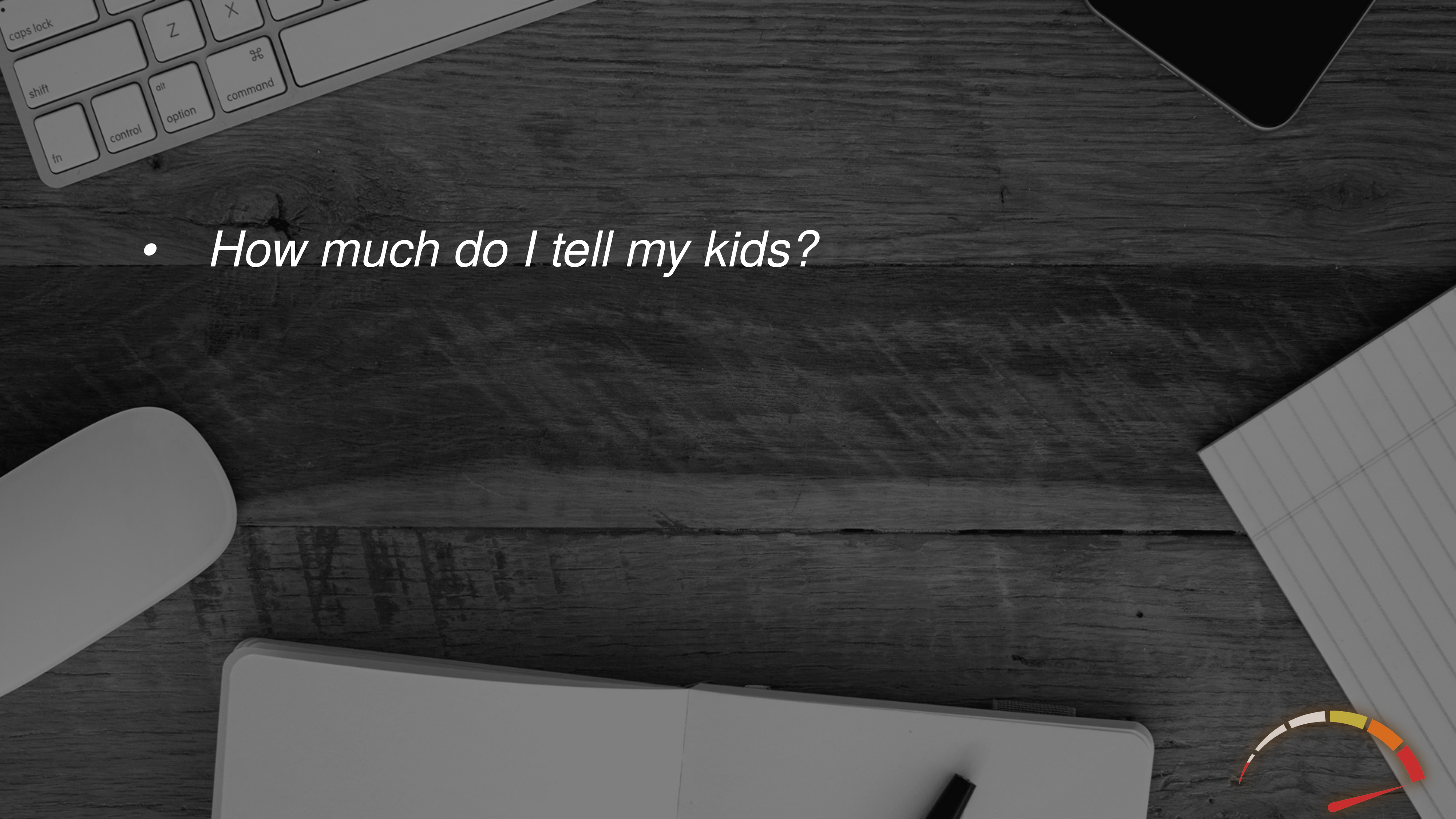

•	How much do I tell my kids?